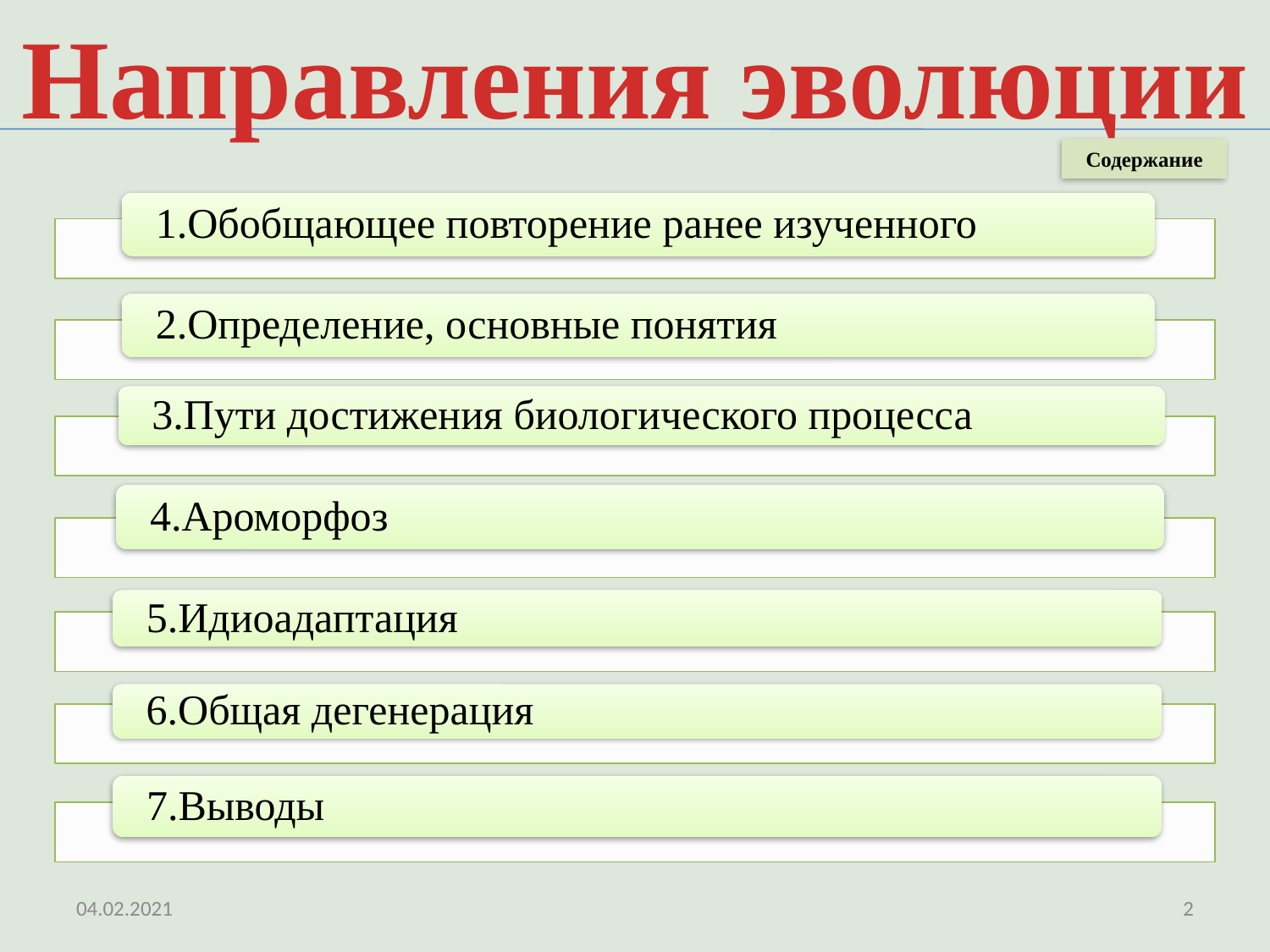

Направления эволюции
Содержание
1.Обобщающее повторение ранее изученного
2.Определение, основные понятия
3.Пути достижения биологического процесса
4.Ароморфоз
5.Идиоадаптация
6.Общая дегенерация
7.Выводы
04.02.2021
2